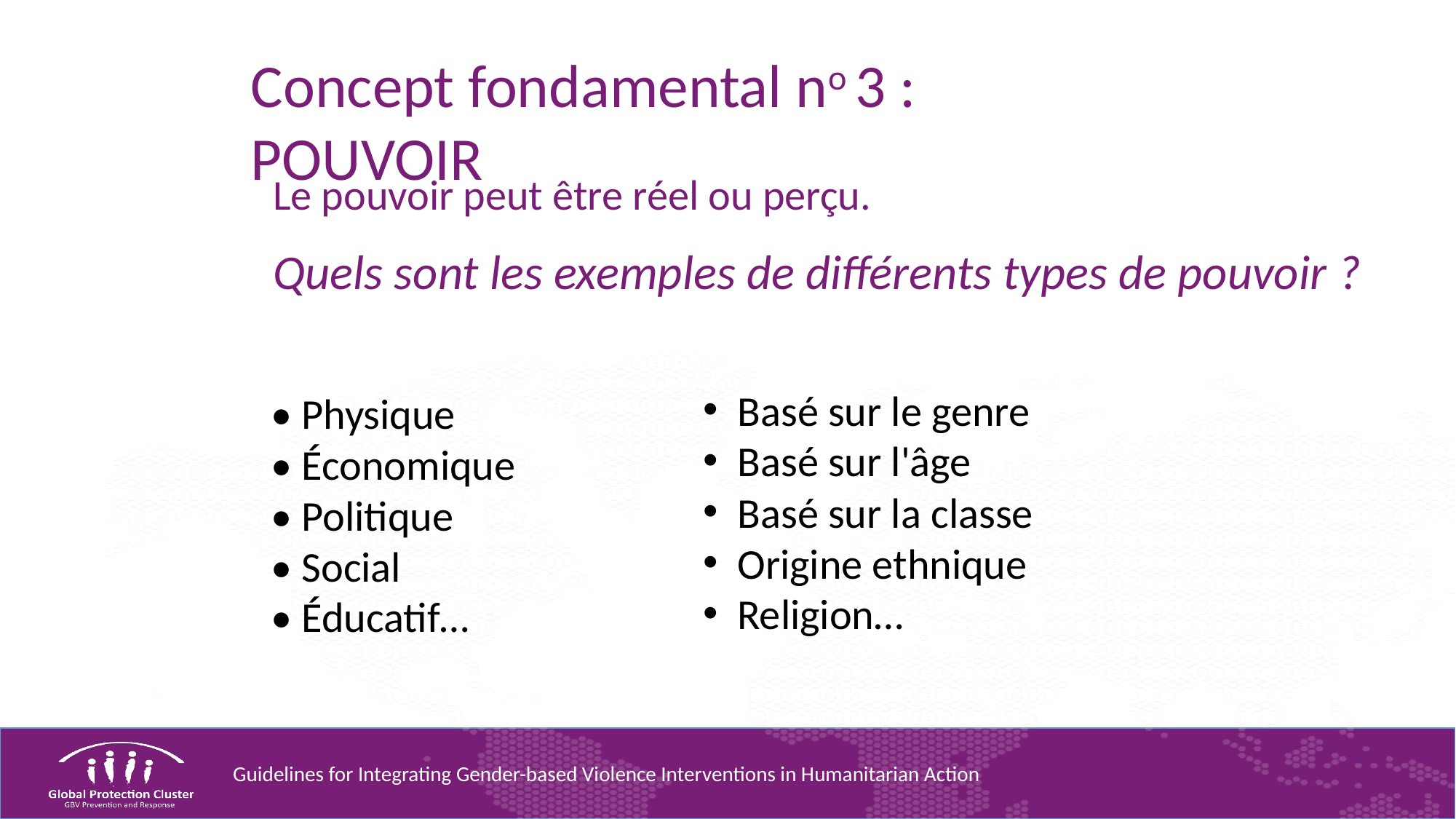

Concept fondamental no 3 : POUVOIR
Le pouvoir peut être réel ou perçu.

Quels sont les exemples de différents types de pouvoir ?

• Physique
• Économique
• Politique
• Social
• Éducatif…

Basé sur le genre
Basé sur l'âge
Basé sur la classe
Origine ethnique
Religion…